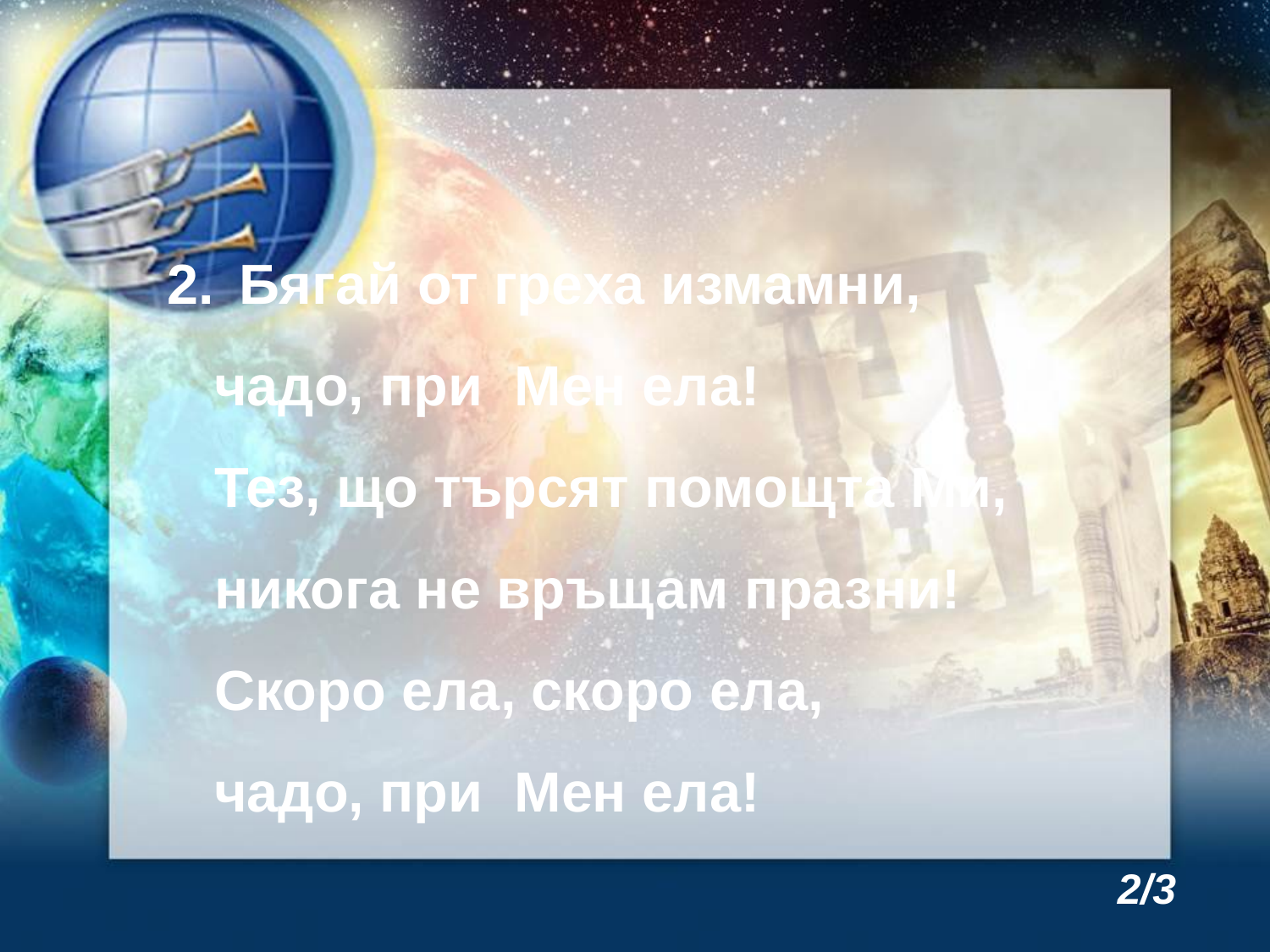

Бягай от греха измамни,
   чадо, при  Мен ела!
   Тез, що търсят помощта Ми,
   никога не връщам празни!
   Скоро ела, скоро ела,
   чадо, при  Мен ела!
2/3